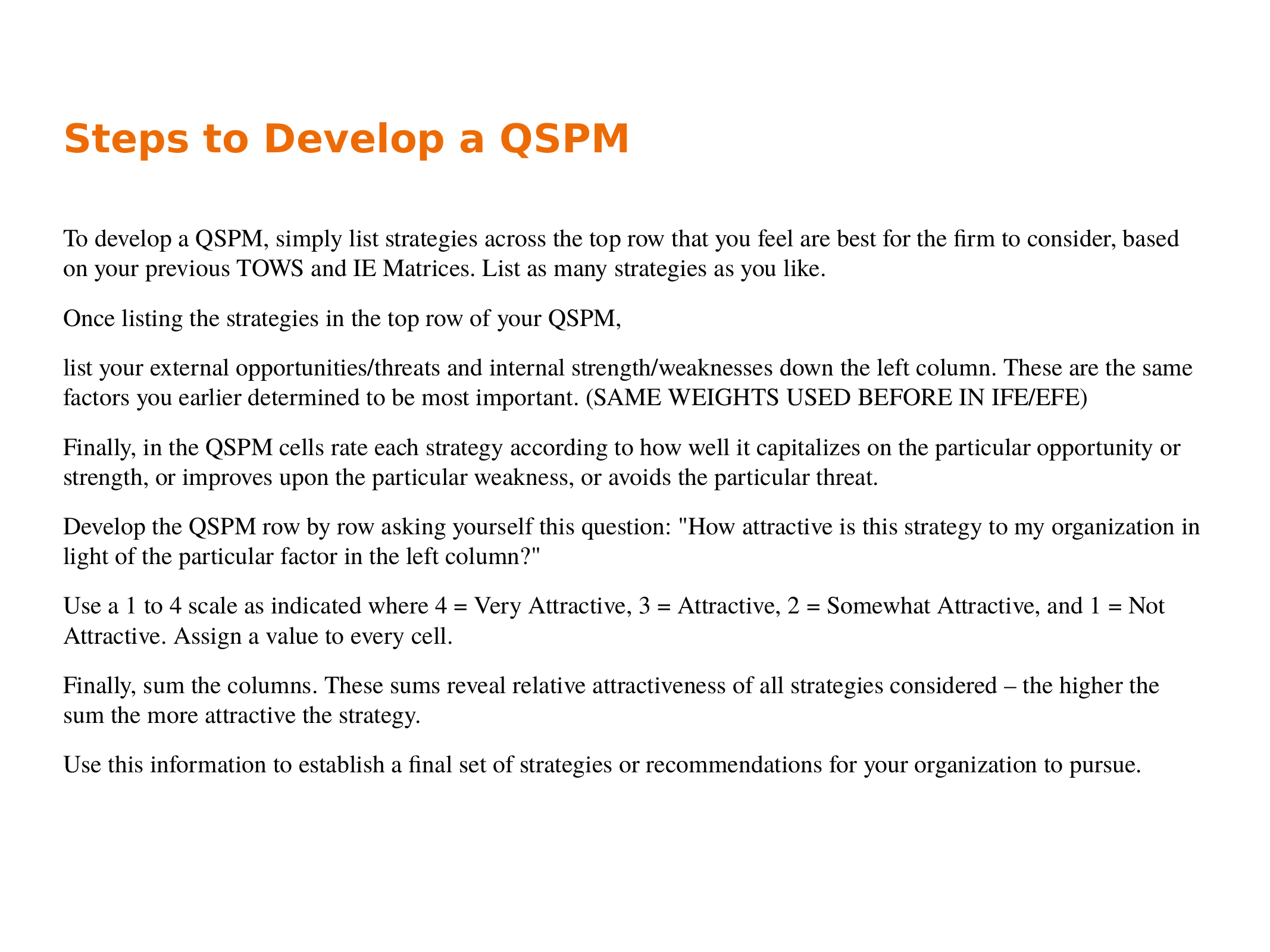

# Steps to Develop a QSPM
To develop a QSPM, simply list strategies across the top row that you feel are best for the firm to consider, based on your previous TOWS and IE Matrices. List as many strategies as you like.
Once listing the strategies in the top row of your QSPM,
list your external opportunities/threats and internal strength/weaknesses down the left column. These are the same factors you earlier determined to be most important. (SAME WEIGHTS USED BEFORE IN IFE/EFE)
Finally, in the QSPM cells rate each strategy according to how well it capitalizes on the particular opportunity or strength, or improves upon the particular weakness, or avoids the particular threat.
Develop the QSPM row by row asking yourself this question: "How attractive is this strategy to my organization in light of the particular factor in the left column?"
Use a 1 to 4 scale as indicated where 4 = Very Attractive, 3 = Attractive, 2 = Somewhat Attractive, and 1 = Not Attractive. Assign a value to every cell.
Finally, sum the columns. These sums reveal relative attractiveness of all strategies considered – the higher the sum the more attractive the strategy.
Use this information to establish a final set of strategies or recommendations for your organization to pursue.
18